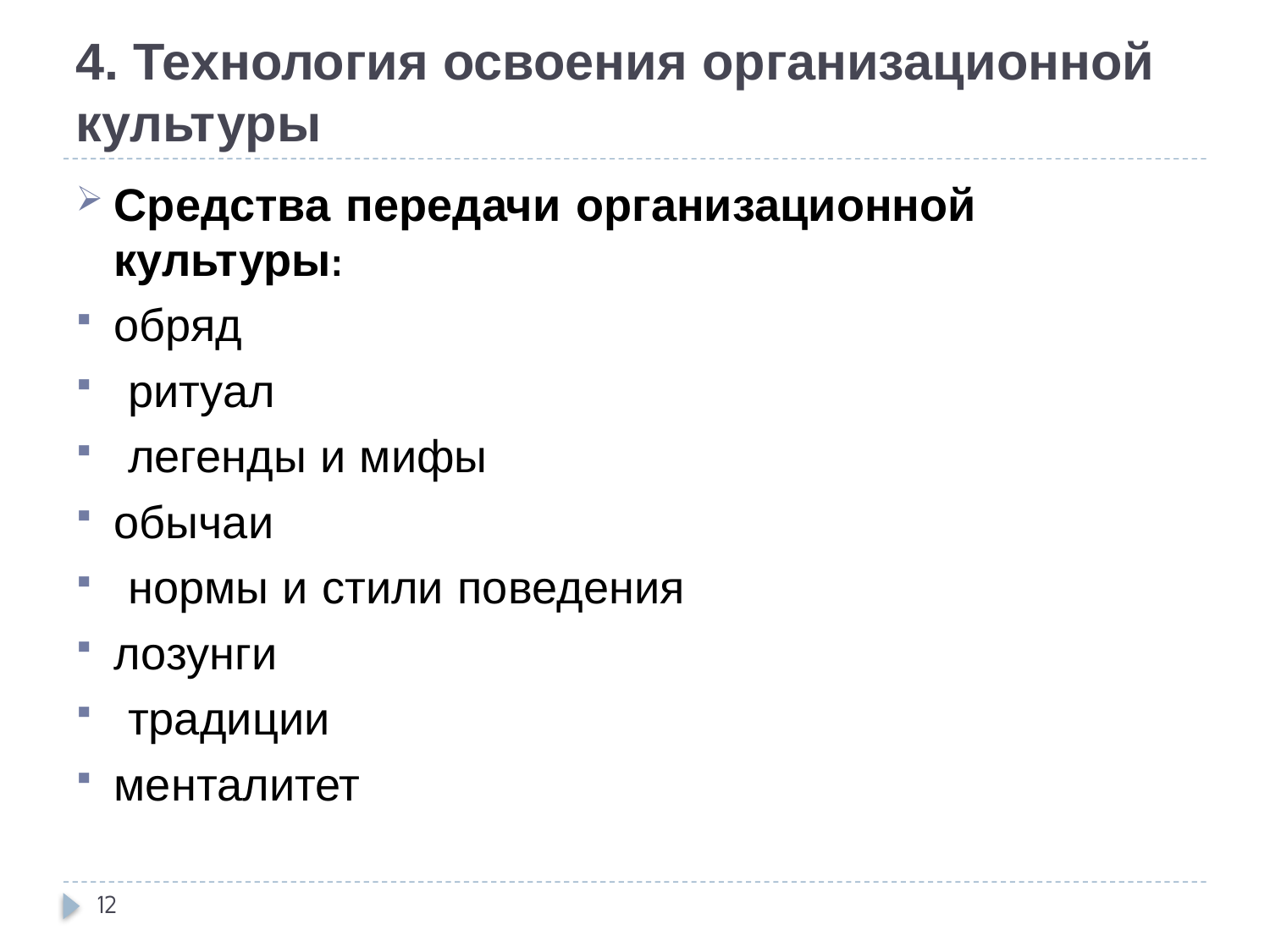

# 4. Технология освоения организационной культуры
Средства передачи организационной культуры:
обряд
 ритуал
 легенды и мифы
обычаи
 нормы и стили поведения
лозунги
 традиции
менталитет
12